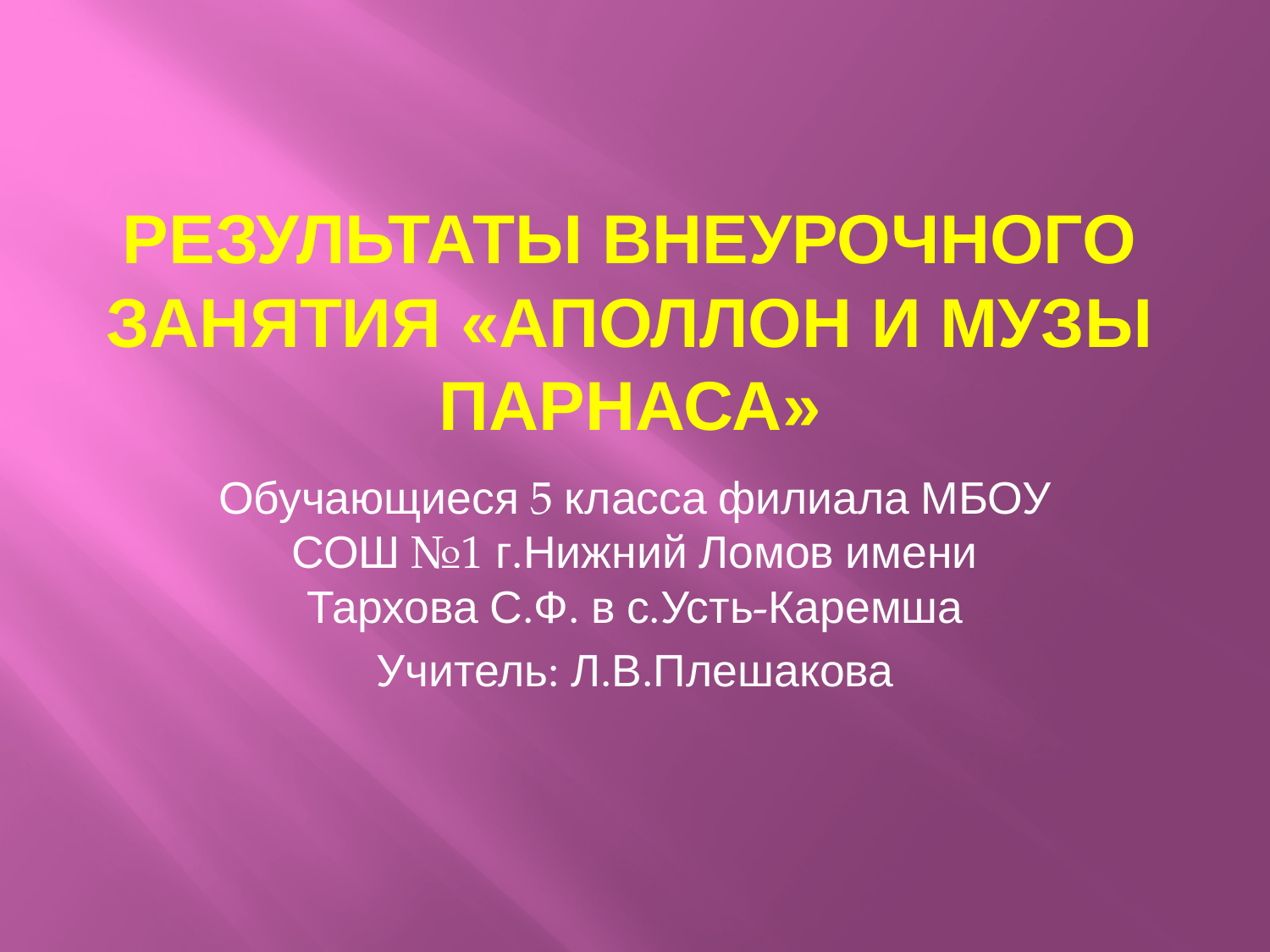

# Результаты внеурочного занятия «Аполлон и музы Парнаса»
Обучающиеся 5 класса филиала МБОУ СОШ №1 г.Нижний Ломов имени Тархова С.Ф. в с.Усть-Каремша
Учитель: Л.В.Плешакова